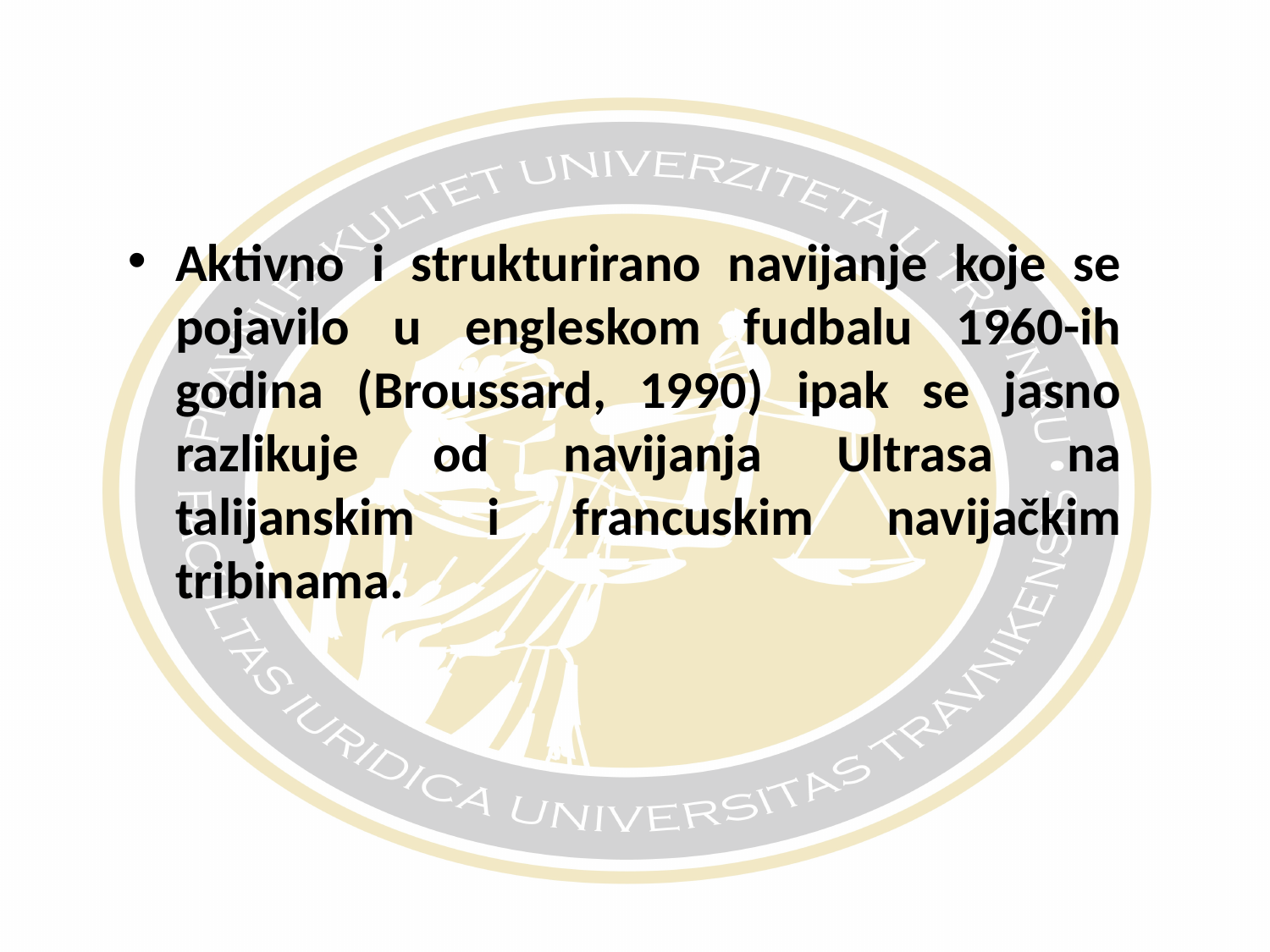

#
Aktivno i strukturirano navijanje koje se pojavilo u engleskom fudbalu 1960-ih godina (Broussard, 1990) ipak se jasno razlikuje od navijanja Ultrasa na talijanskim i francuskim navijačkim tribinama.